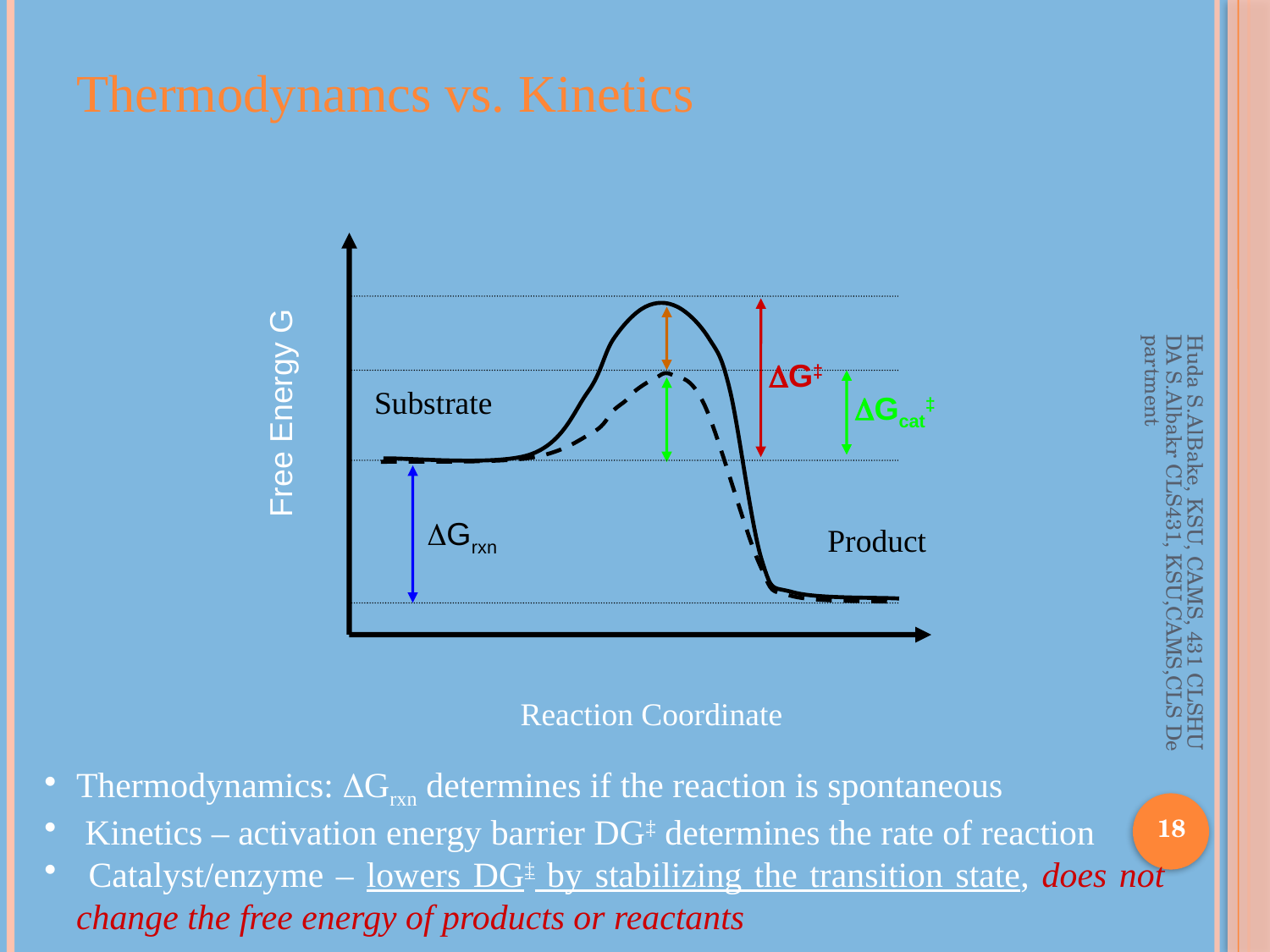

Thermodynamcs vs. Kinetics

ΔG‡

Substrate

ΔGcat‡
Free Energy G

ΔGrxn
Product

Reaction Coordinate
Huda S.AlBake, KSU, CAMS, 431 CLSHUDA S.Albakr CLS431, KSU,CAMS,CLS Department
Thermodynamics: ΔGrxn determines if the reaction is spontaneous
 Kinetics – activation energy barrier DG‡ determines the rate of reaction
 Catalyst/enzyme – lowers DG‡ by stabilizing the transition state, does not change the free energy of products or reactants
18